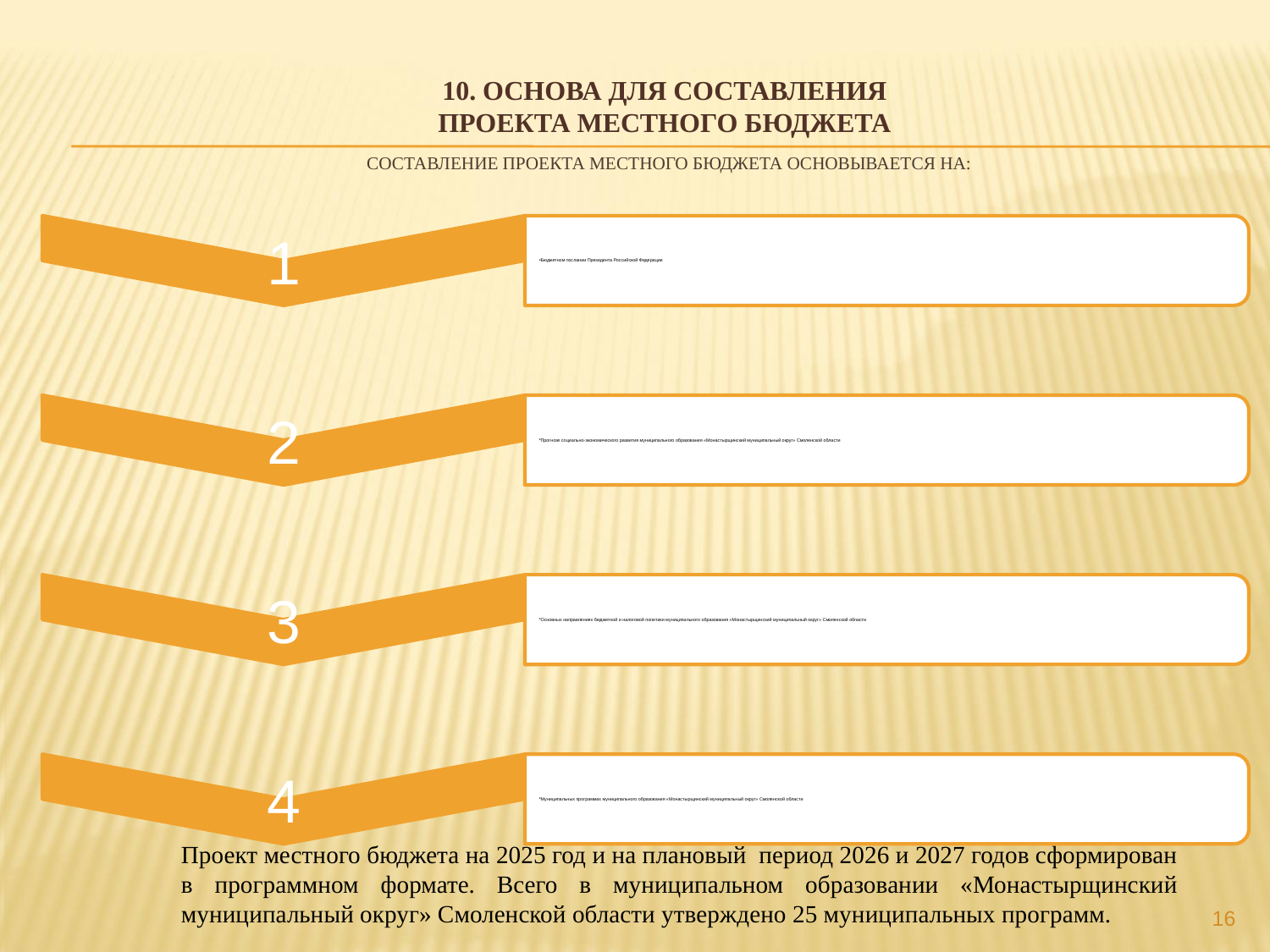

# 10. Основа для составления проекта местного бюджета Составление проекта местного бюджета основывается на:
1
Бюджетном послании Президента Российской Федерации
2
Прогнозе социально-экономического развития муниципального образования «Монастырщинский муниципальный округ» Смоленской области
3
Муниципальных программах муниципального образования «Монастырщинский муниципальный округ» Смоленской области
4
Основных направлениях бюджетной и налоговой политики муниципального образования «Монастырщинский муниципальный округ» Смоленской области
Проект местного бюджета на 2025 год и на плановый  период 2026 и 2027 годов сформирован в программном формате. Всего в муниципальном образовании «Монастырщинский муниципальный округ» Смоленской области утверждено 25 муниципальных программ.
16